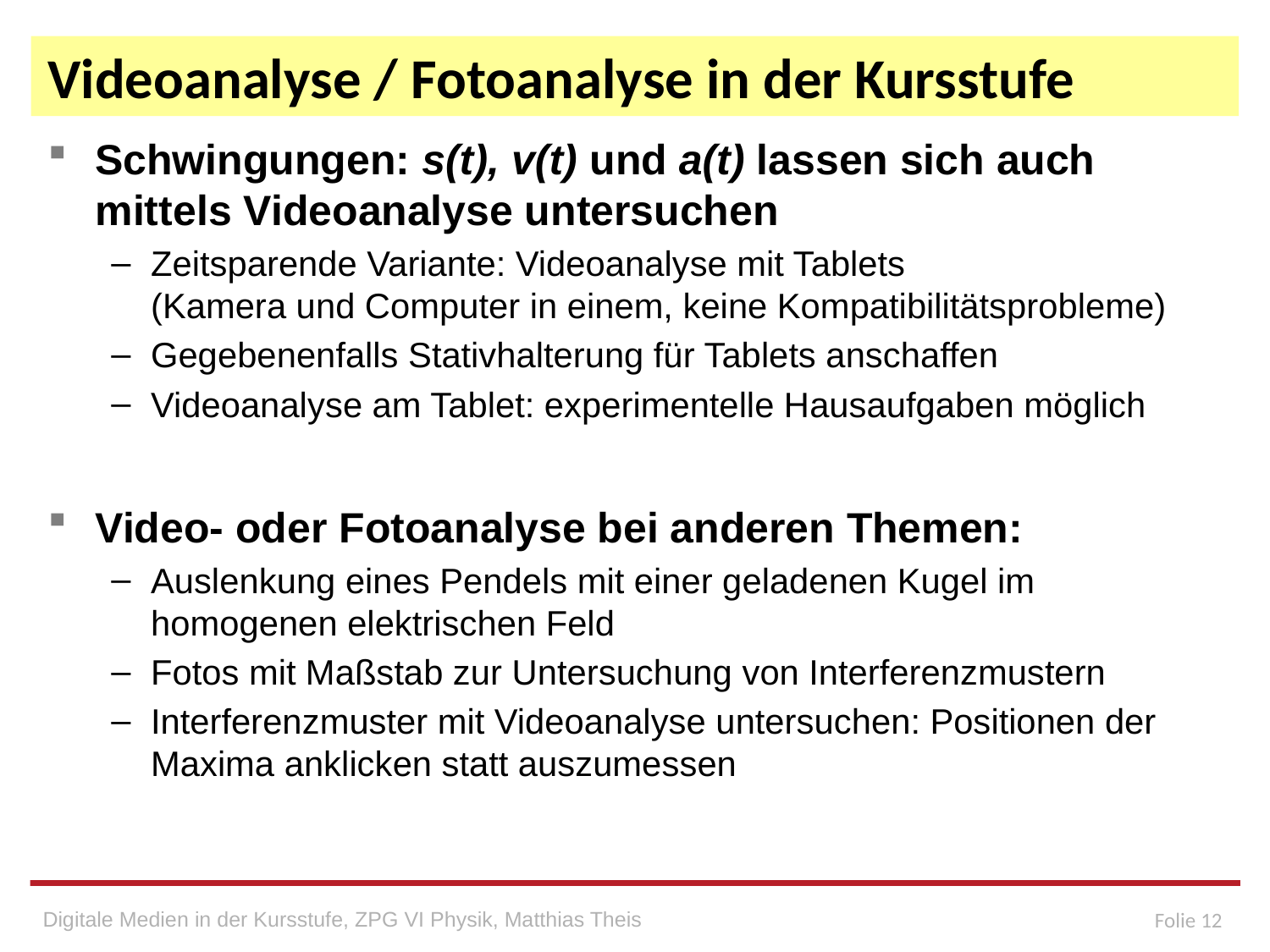

# Videoanalyse / Fotoanalyse in der Kursstufe
Schwingungen: s(t), v(t) und a(t) lassen sich auch mittels Videoanalyse untersuchen
Zeitsparende Variante: Videoanalyse mit Tablets
(Kamera und Computer in einem, keine Kompatibilitätsprobleme)
Gegebenenfalls Stativhalterung für Tablets anschaffen
Videoanalyse am Tablet: experimentelle Hausaufgaben möglich

Video- oder Fotoanalyse bei anderen Themen:
Auslenkung eines Pendels mit einer geladenen Kugel im homogenen elektrischen Feld
Fotos mit Maßstab zur Untersuchung von Interferenzmustern
Interferenzmuster mit Videoanalyse untersuchen: Positionen der Maxima anklicken statt auszumessen

Digitale Medien in der Kursstufe, ZPG VI Physik, Matthias Theis
Folie 12